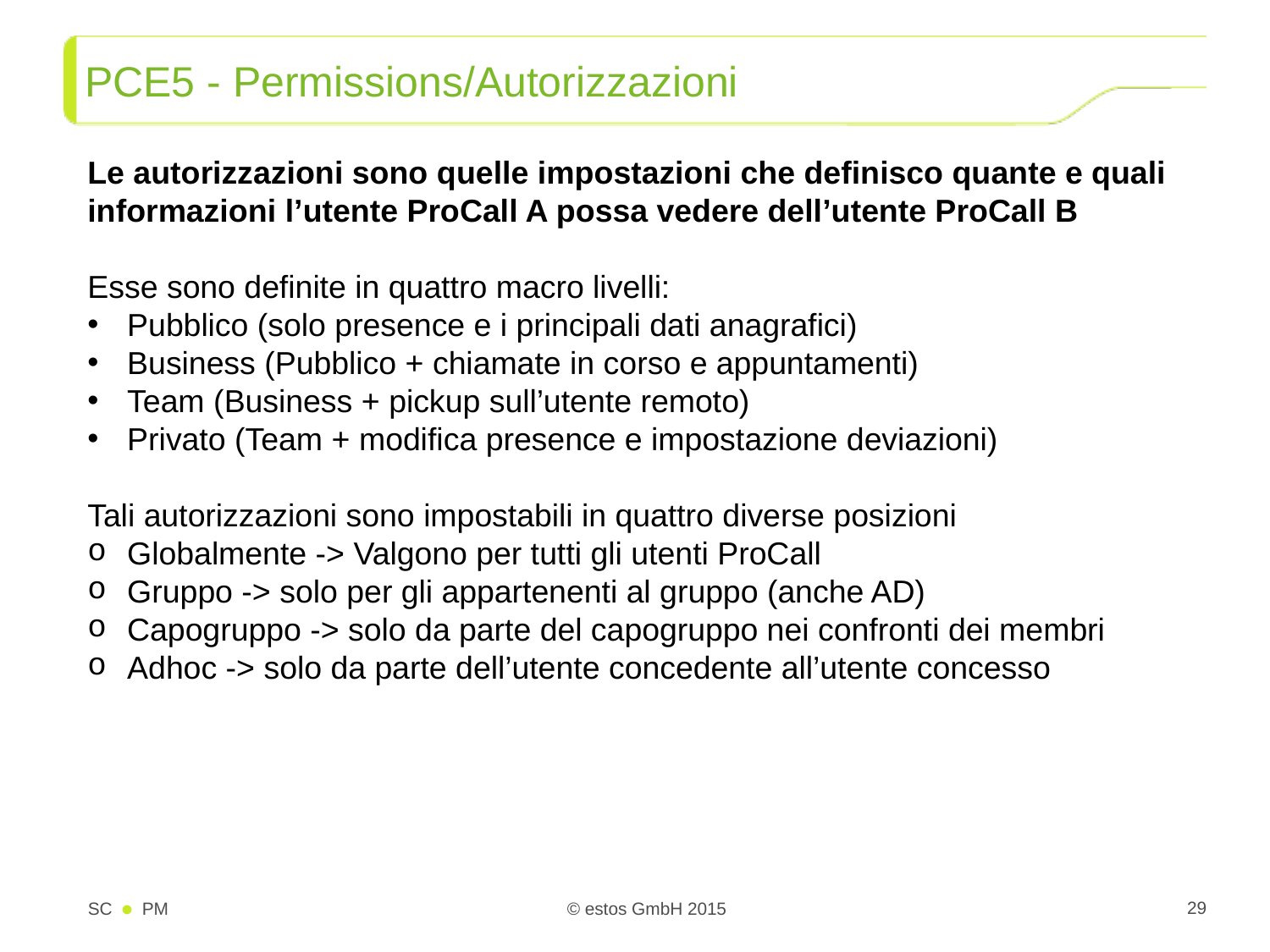

# PCE5 - Permissions/Autorizzazioni
Le autorizzazioni sono quelle impostazioni che definisco quante e quali informazioni l’utente ProCall A possa vedere dell’utente ProCall B

Esse sono definite in quattro macro livelli:
Pubblico (solo presence e i principali dati anagrafici)
Business (Pubblico + chiamate in corso e appuntamenti)
Team (Business + pickup sull’utente remoto)
Privato (Team + modifica presence e impostazione deviazioni)

Tali autorizzazioni sono impostabili in quattro diverse posizioni
Globalmente -> Valgono per tutti gli utenti ProCall
Gruppo -> solo per gli appartenenti al gruppo (anche AD)
Capogruppo -> solo da parte del capogruppo nei confronti dei membri
Adhoc -> solo da parte dell’utente concedente all’utente concesso

SC
PM
29